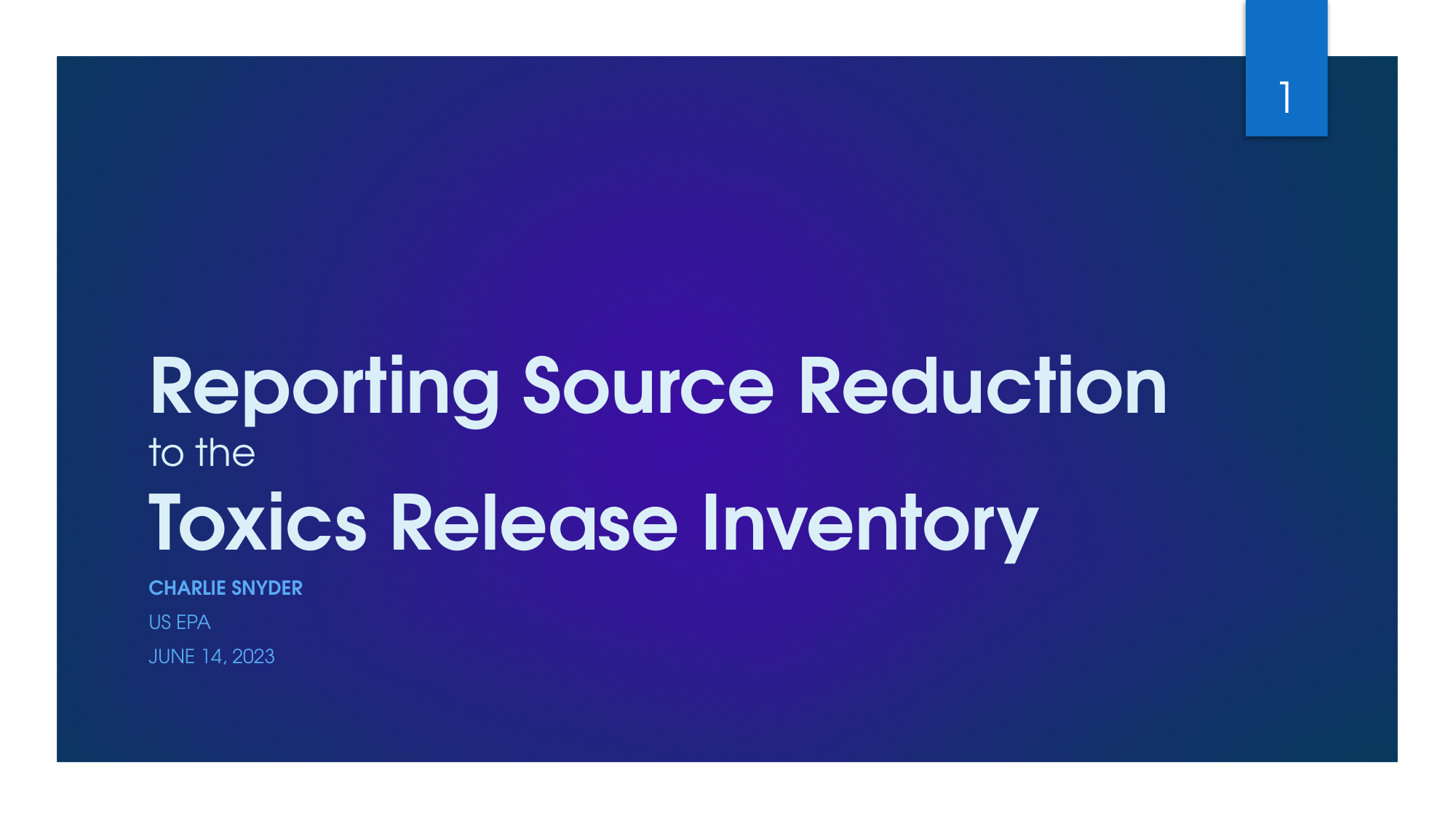

1
# Reporting Source Reduction to the Toxics Release Inventory
Charlie Snyder
US EPA
June 14, 2023